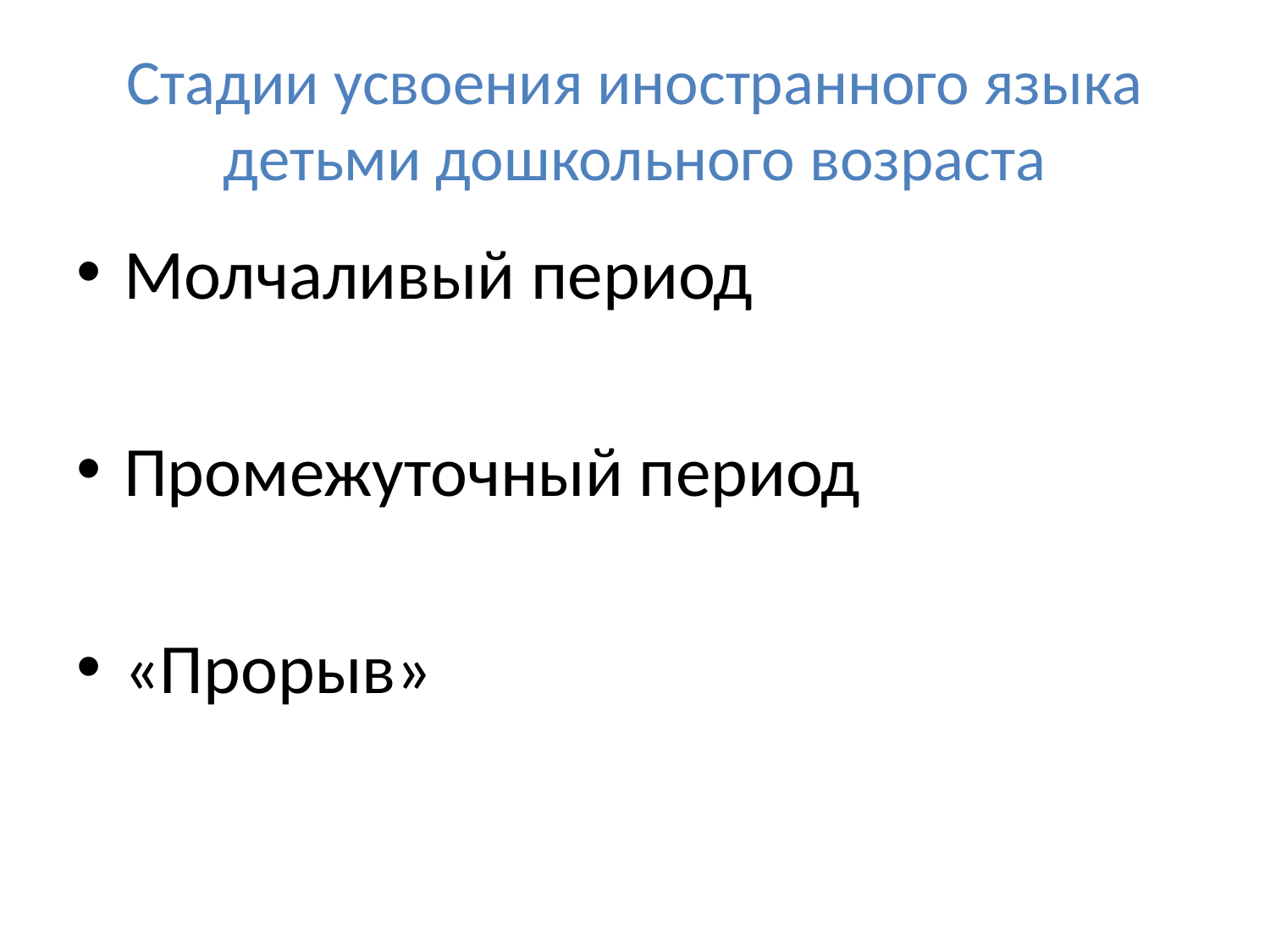

# Стадии усвоения иностранного языка детьми дошкольного возраста
Молчаливый период

Промежуточный период

«Прорыв»